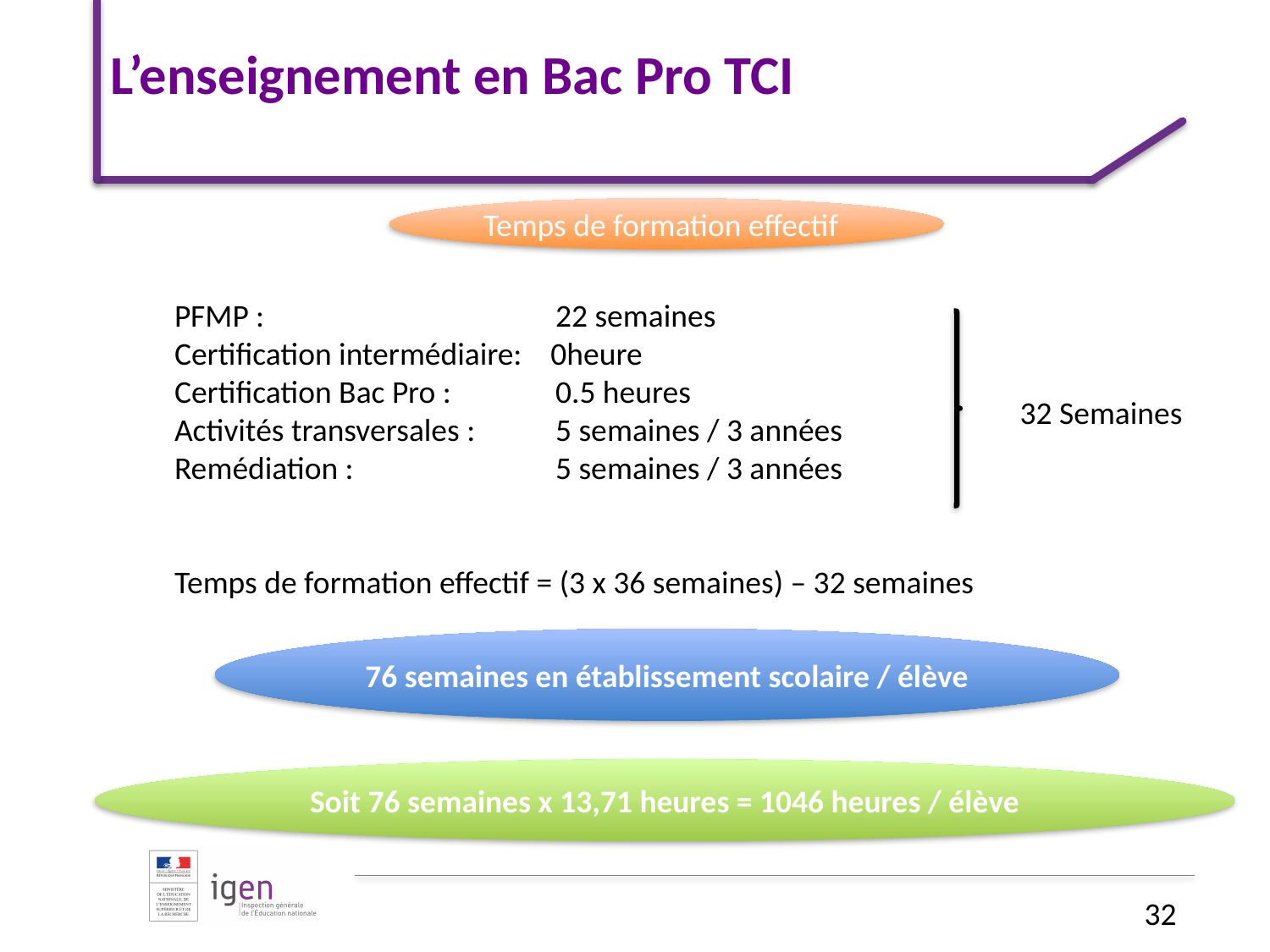

# L’enseignement en Bac Pro TCI

	PFMP :			22 semaines
	Certification intermédiaire:    0heure
	Certification Bac Pro : 	0.5 heures
	Activités transversales :	5 semaines / 3 années
	Remédiation :		5 semaines / 3 années

	Temps de formation effectif = (3 x 36 semaines) – 32 semaines

Temps de formation effectif

 32 Semaines
76 semaines en établissement scolaire / élève
Soit 76 semaines x 13,71 heures = 1046 heures / élève
32